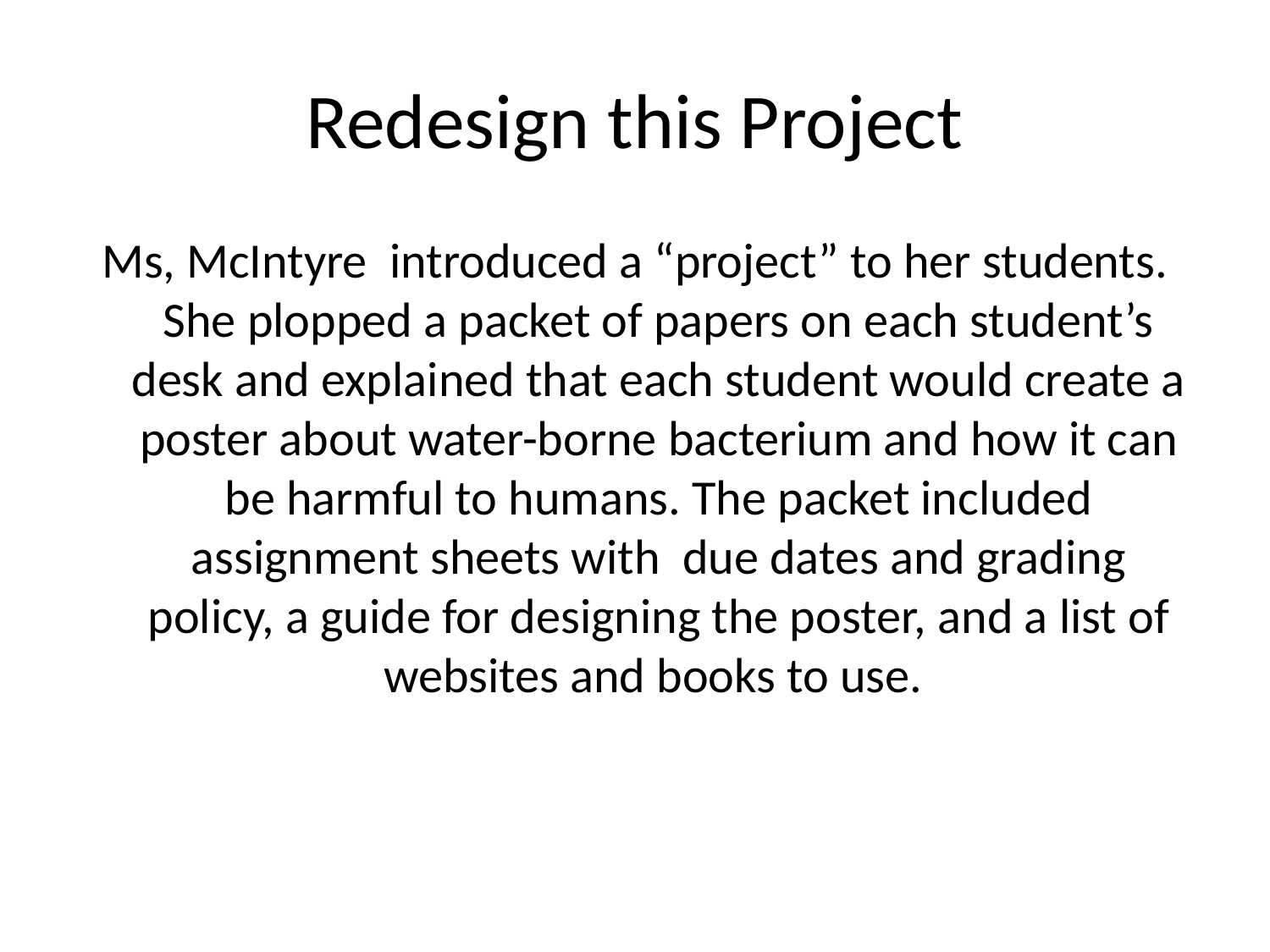

# Redesign this Project
Ms, McIntyre  introduced a “project” to her students. She plopped a packet of papers on each student’s desk and explained that each student would create a poster about water-borne bacterium and how it can be harmful to humans. The packet included assignment sheets with  due dates and grading policy, a guide for designing the poster, and a list of websites and books to use.